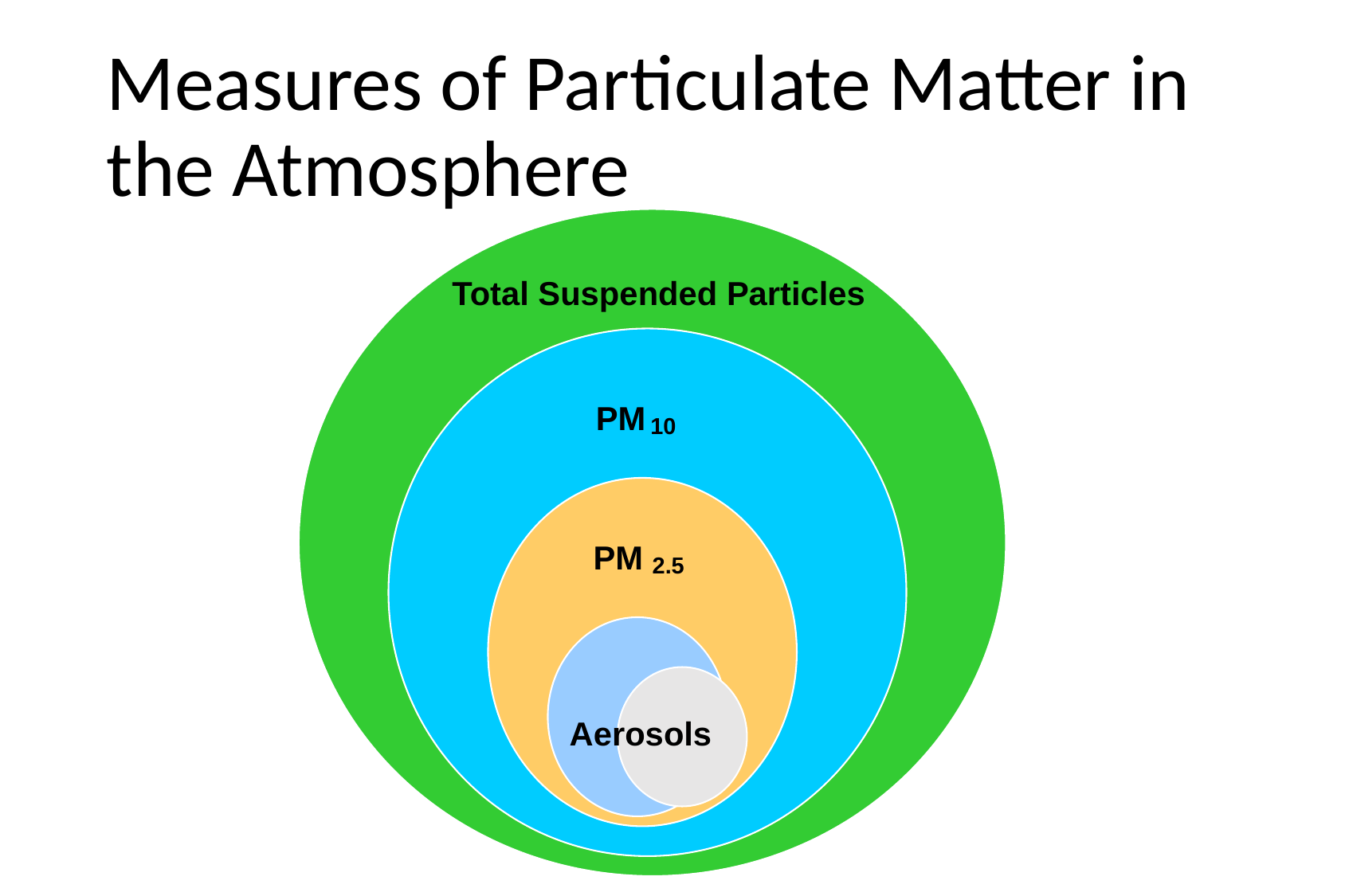

# Measures of Particulate Matter in the Atmosphere

Total Suspended Particles

PM 10

PM 2.5

Aerosols